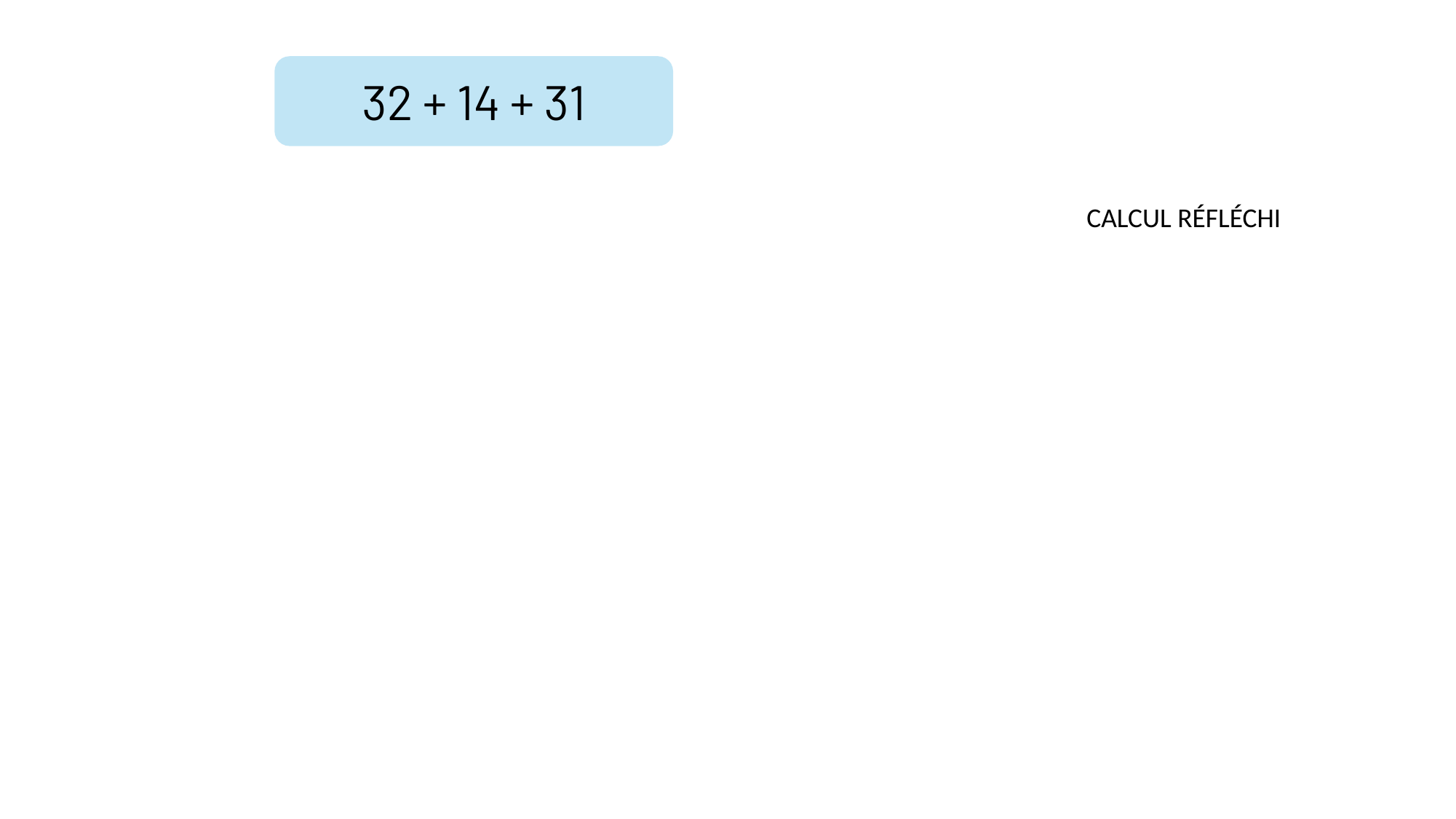

32 + 14 + 31
CALCUL RÉFLÉCHI